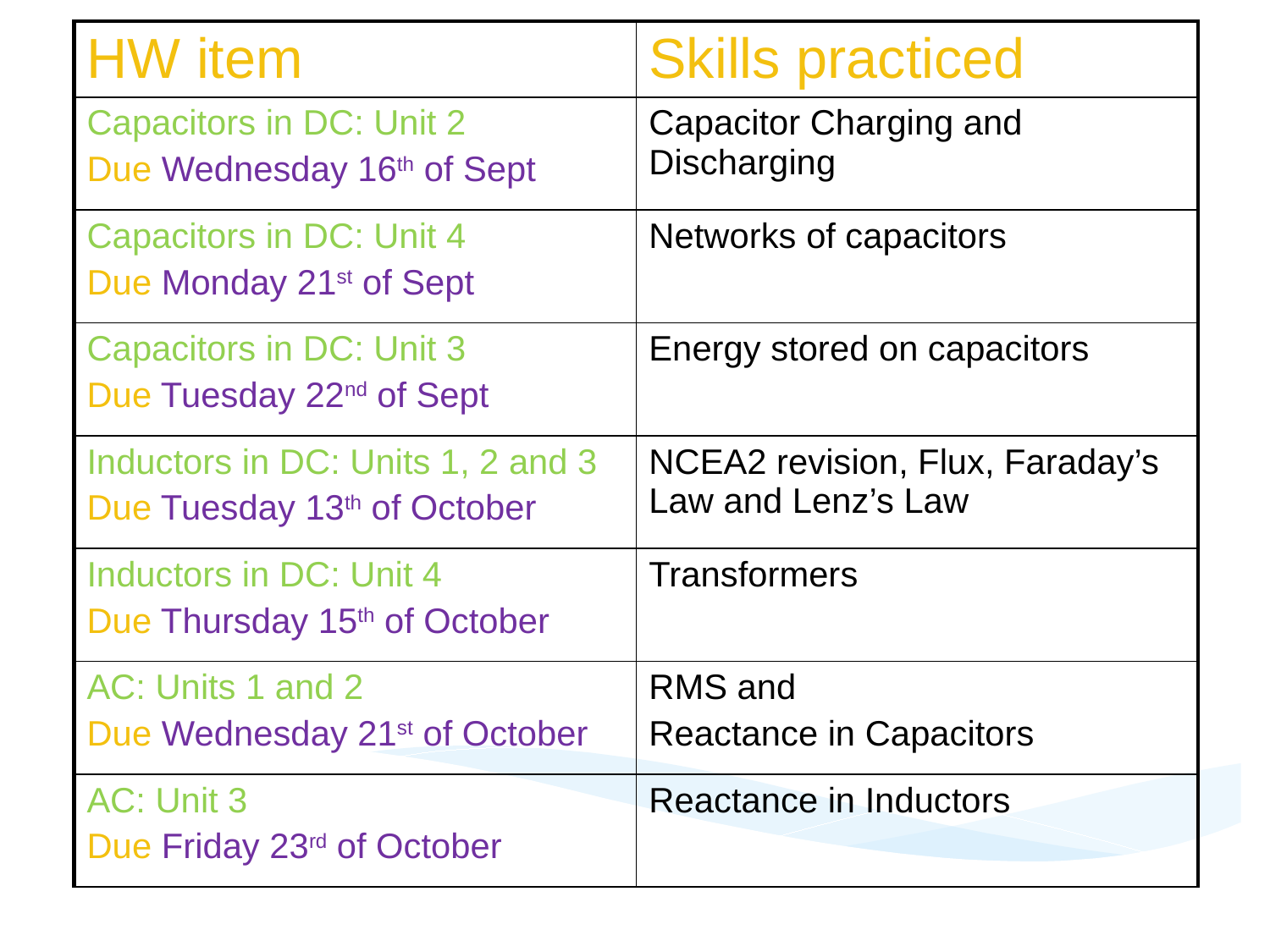

| HW item | Skills practiced |
| --- | --- |
| Capacitors in DC: Unit 2 Due Wednesday 16th of Sept | Capacitor Charging and Discharging |
| Capacitors in DC: Unit 4 Due Monday 21st of Sept | Networks of capacitors |
| Capacitors in DC: Unit 3 Due Tuesday 22nd of Sept | Energy stored on capacitors |
| Inductors in DC: Units 1, 2 and 3 Due Tuesday 13th of October | NCEA2 revision, Flux, Faraday’s Law and Lenz’s Law |
| Inductors in DC: Unit 4 Due Thursday 15th of October | Transformers |
| AC: Units 1 and 2 Due Wednesday 21st of October | RMS and Reactance in Capacitors |
| AC: Unit 3 Due Friday 23rd of October | Reactance in Inductors |